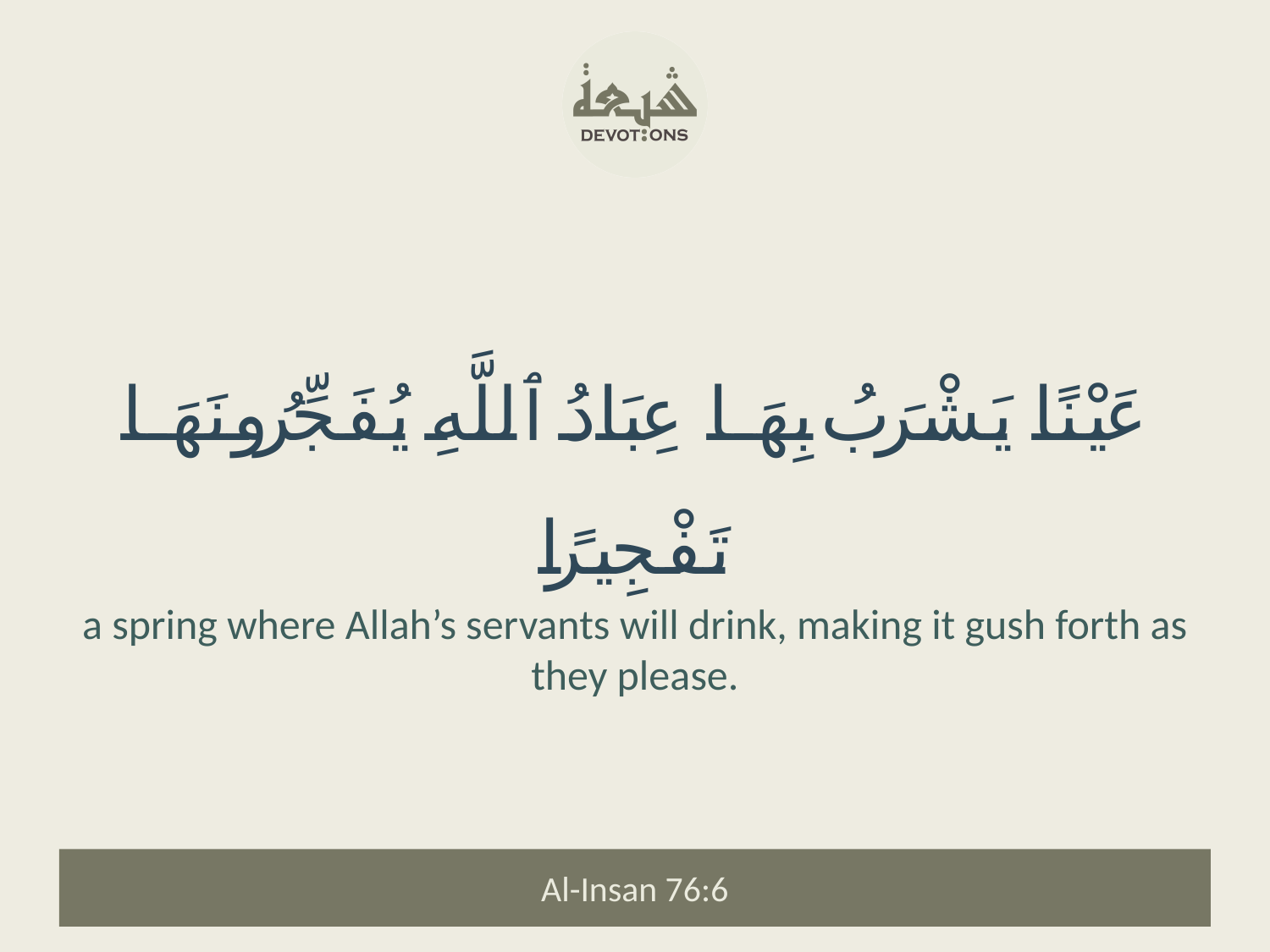

عَيْنًا يَشْرَبُ بِهَا عِبَادُ ٱللَّهِ يُفَجِّرُونَهَا تَفْجِيرًا
a spring where Allah’s servants will drink, making it gush forth as they please.
Al-Insan 76:6